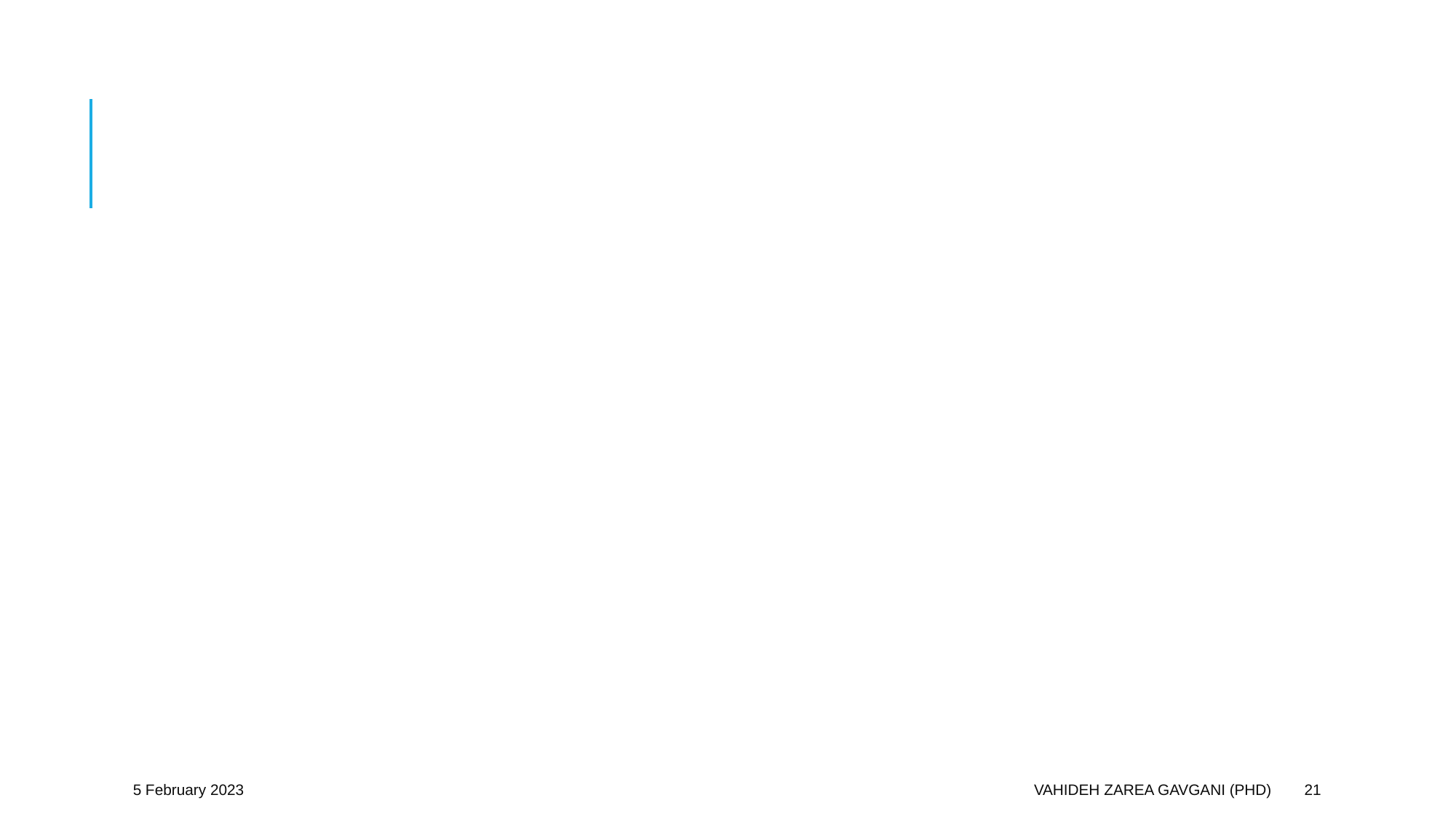

#

5 February 2023
Vahideh Zarea Gavgani (PhD)
21